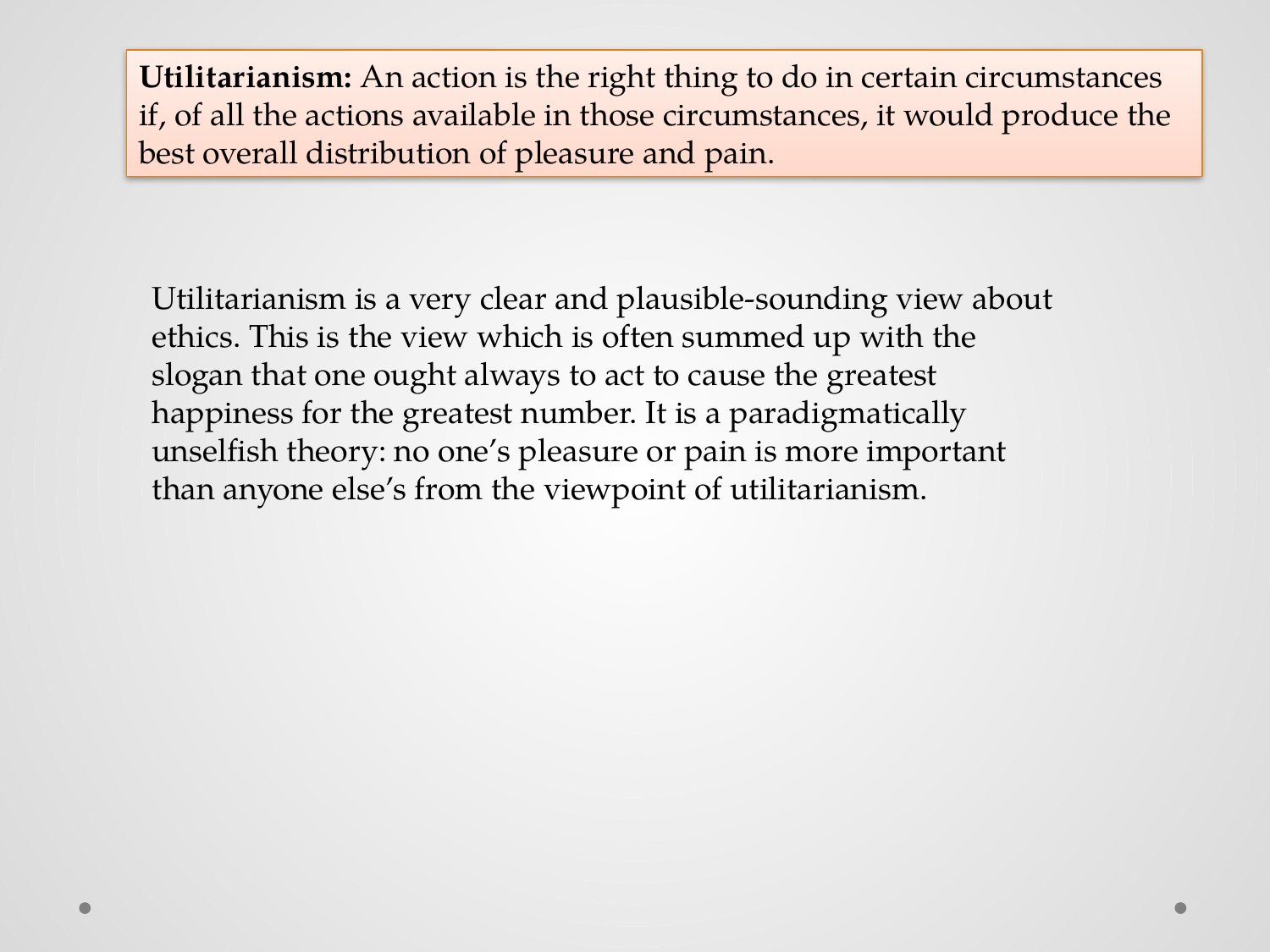

Utilitarianism: An action is the right thing to do in certain circumstances if, of all the actions available in those circumstances, it would produce the best overall distribution of pleasure and pain.
Utilitarianism is a very clear and plausible-sounding view about ethics. This is the view which is often summed up with the slogan that one ought always to act to cause the greatest happiness for the greatest number. It is a paradigmatically unselfish theory: no one’s pleasure or pain is more important than anyone else’s from the viewpoint of utilitarianism.